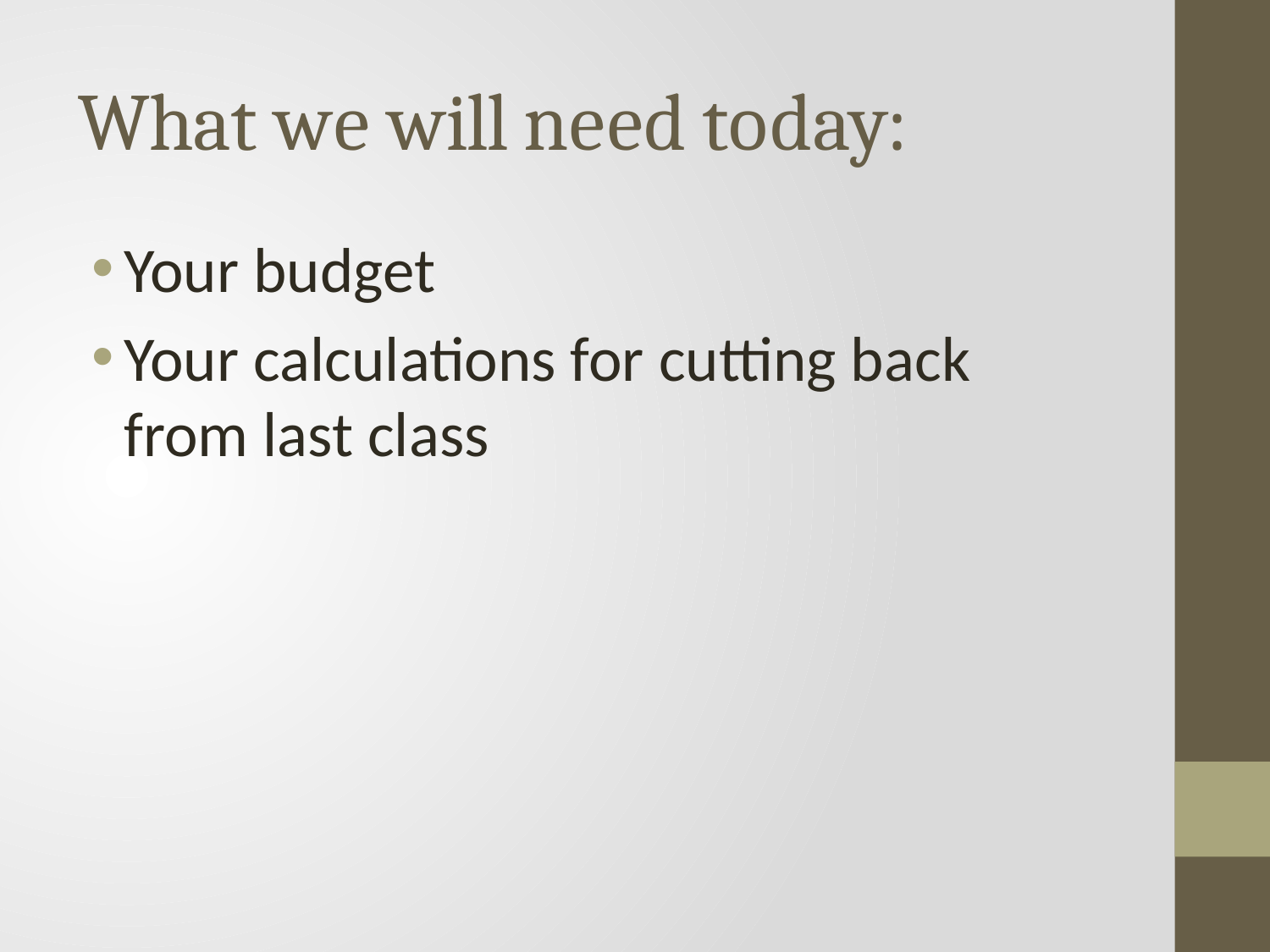

# What we will need today:
Your budget
Your calculations for cutting back from last class